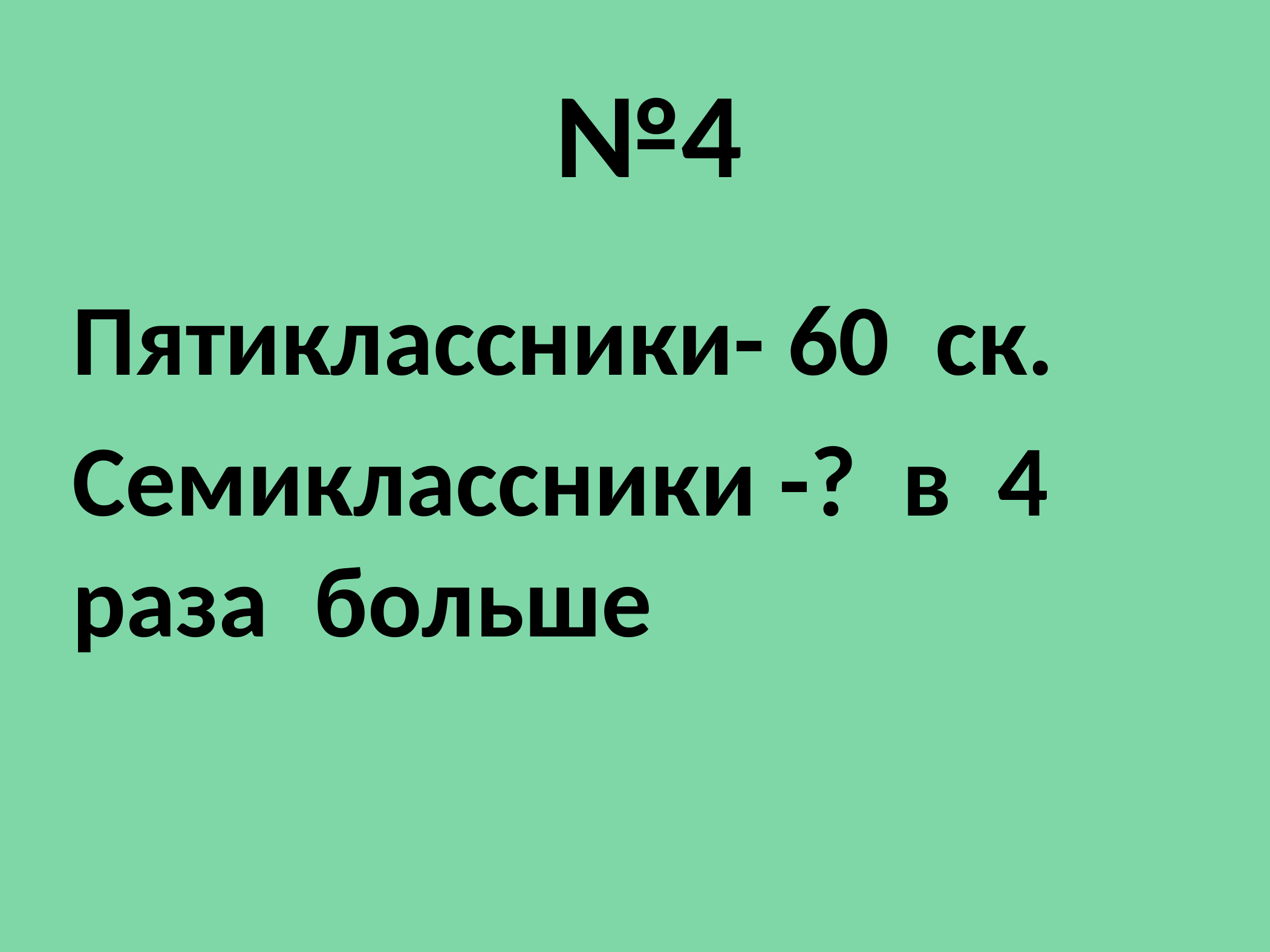

# №4
Пятиклассники- 60  ск.
Семиклассники -?  в  4  раза  больше